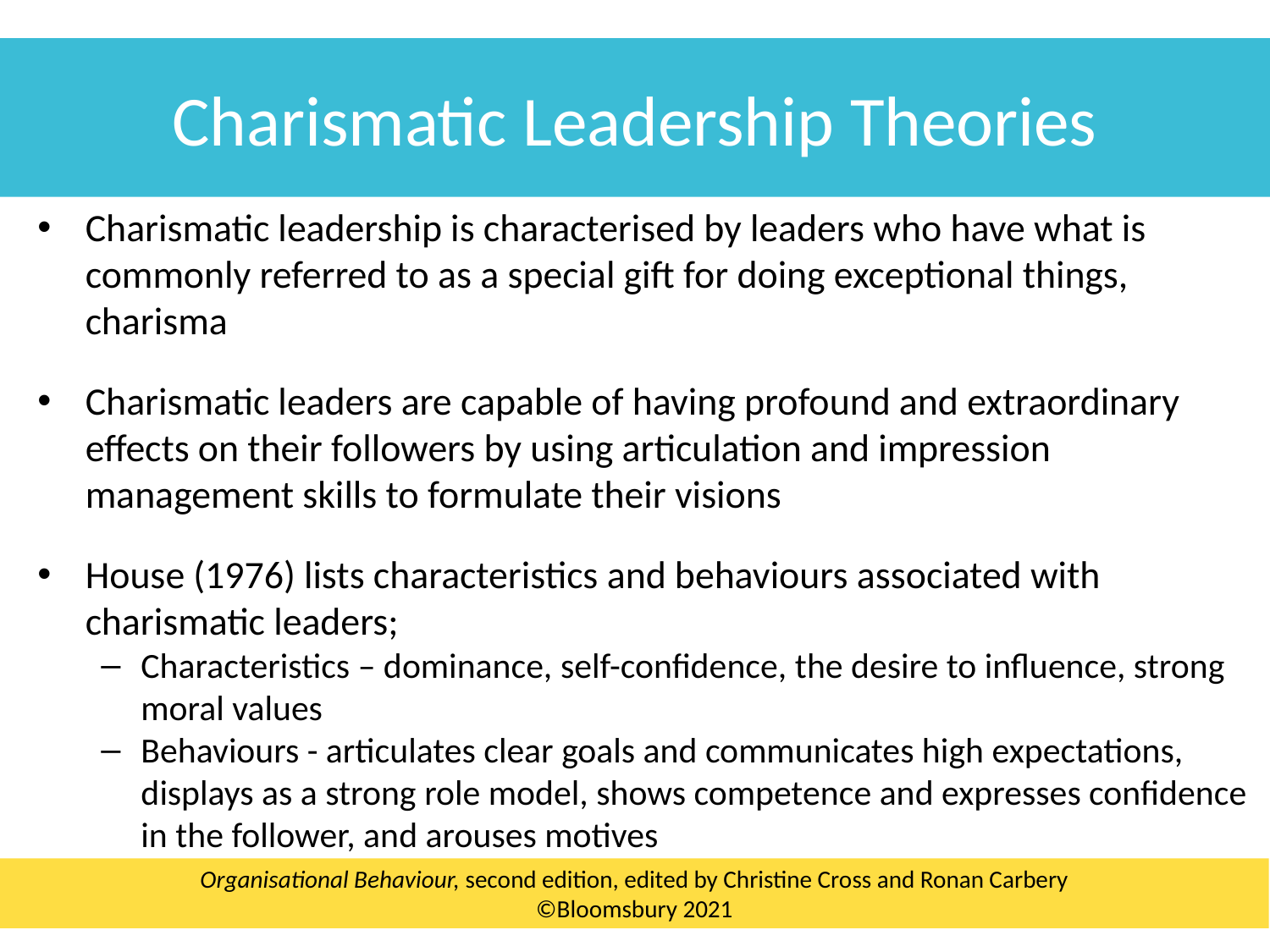

Charismatic Leadership Theories
Charismatic leadership is characterised by leaders who have what is commonly referred to as a special gift for doing exceptional things, charisma

Charismatic leaders are capable of having profound and extraordinary effects on their followers by using articulation and impression management skills to formulate their visions

House (1976) lists characteristics and behaviours associated with charismatic leaders;
Characteristics – dominance, self-confidence, the desire to influence, strong moral values
Behaviours - articulates clear goals and communicates high expectations, displays as a strong role model, shows competence and expresses confidence in the follower, and arouses motives